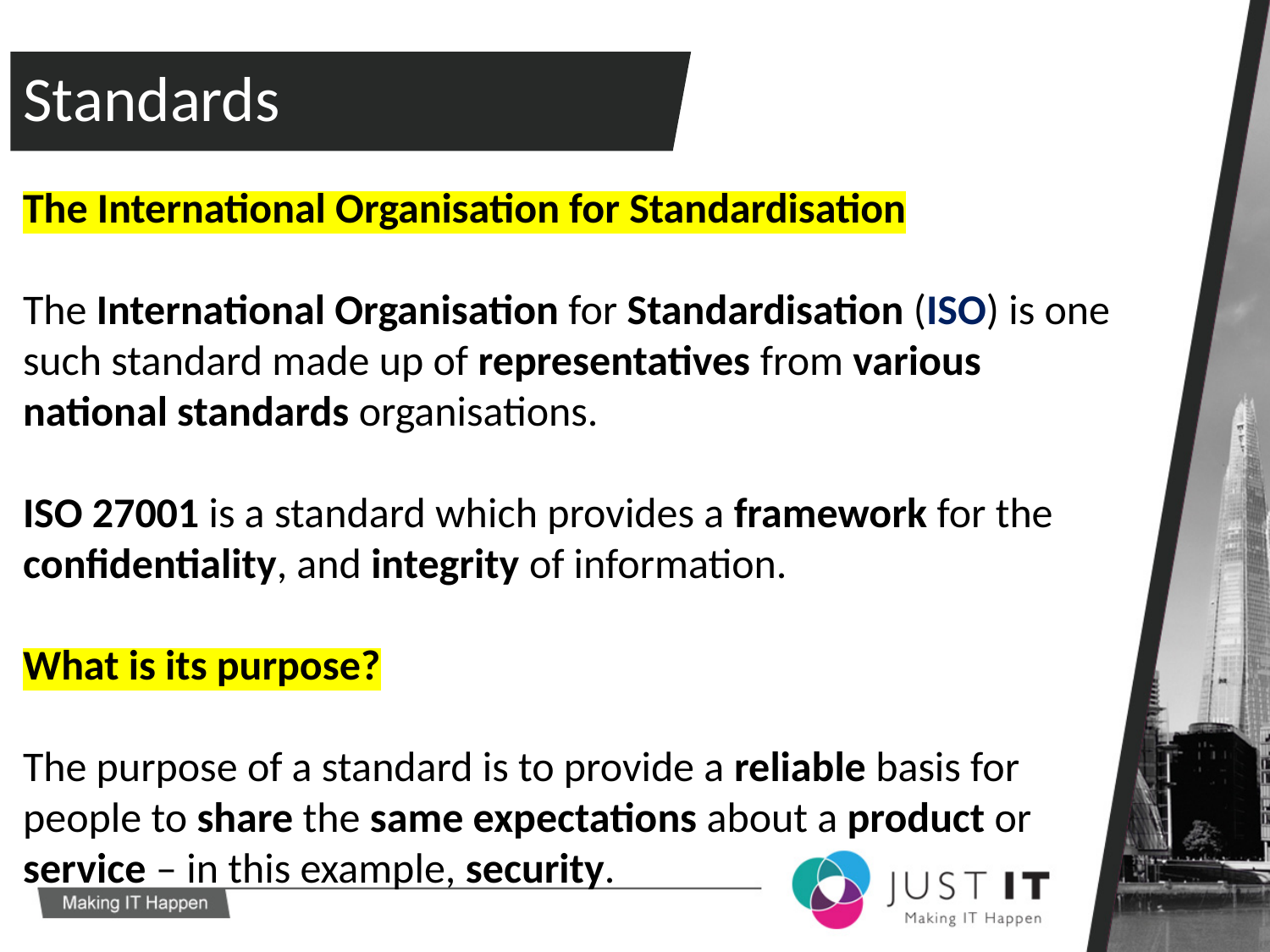

# Standards

The International Organisation for Standardisation

The International Organisation for Standardisation (ISO) is one such standard made up of representatives from various national standards organisations.

ISO 27001 is a standard which provides a framework for the confidentiality, and integrity of information.

What is its purpose?

The purpose of a standard is to provide a reliable basis for people to share the same expectations about a product or service – in this example, security.